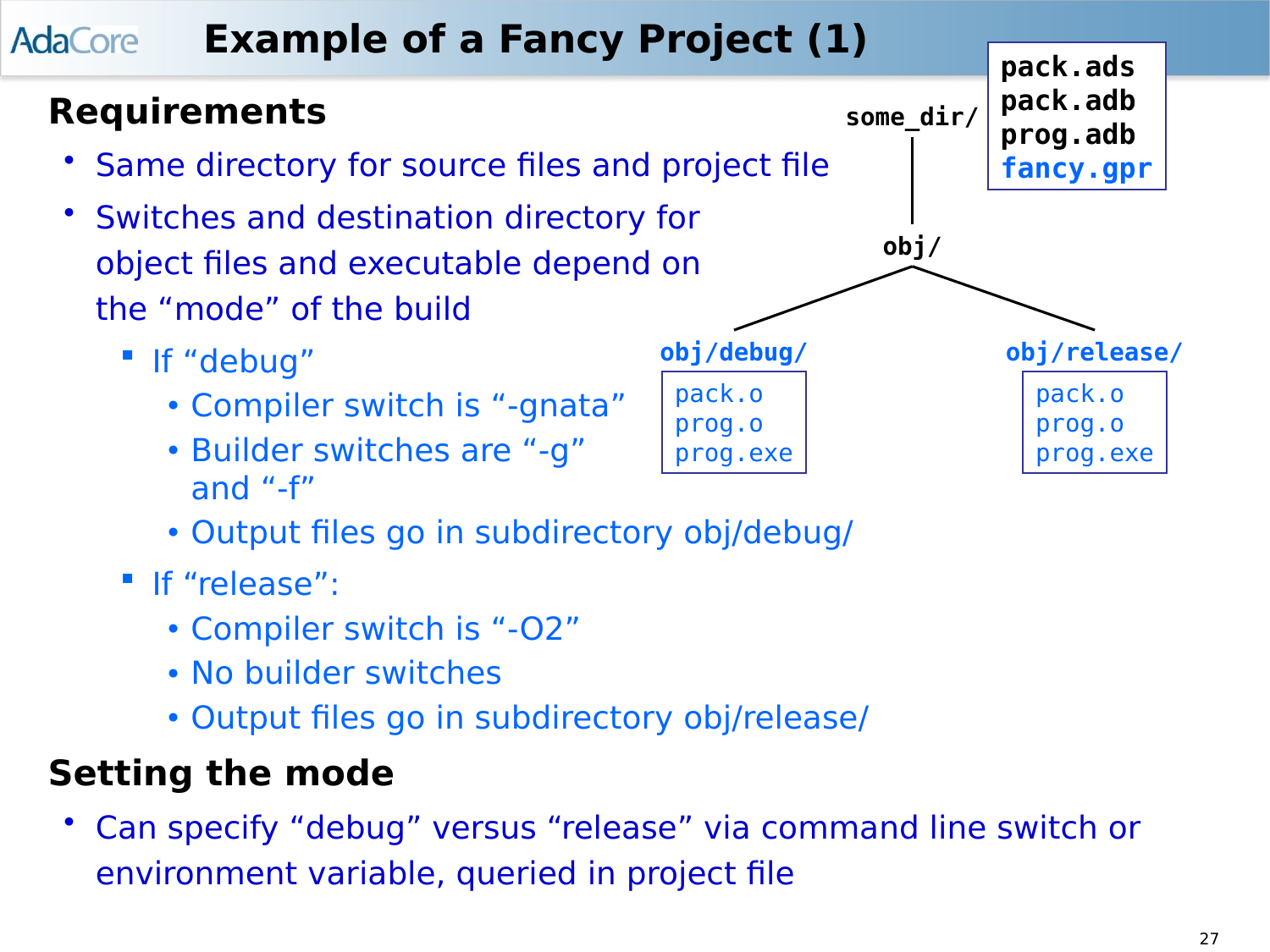

# Example of a Fancy Project (1)
pack.ads
pack.adb
prog.adb
fancy.gpr
some_dir/
obj/
obj/debug/
obj/release/
pack.o
prog.o
prog.exe
pack.o
prog.o
prog.exe
Requirements
Same directory for source files and project file
Switches and destination directory for
object files and executable depend on
the “mode” of the build
If “debug”
Compiler switch is “-gnata”
Builder switches are “-g”
and “-f”
Output files go in subdirectory obj/debug/
If “release”:
Compiler switch is “-O2”
No builder switches
Output files go in subdirectory obj/release/
Setting the mode
Can specify “debug” versus “release” via command line switch or environment variable, queried in project file